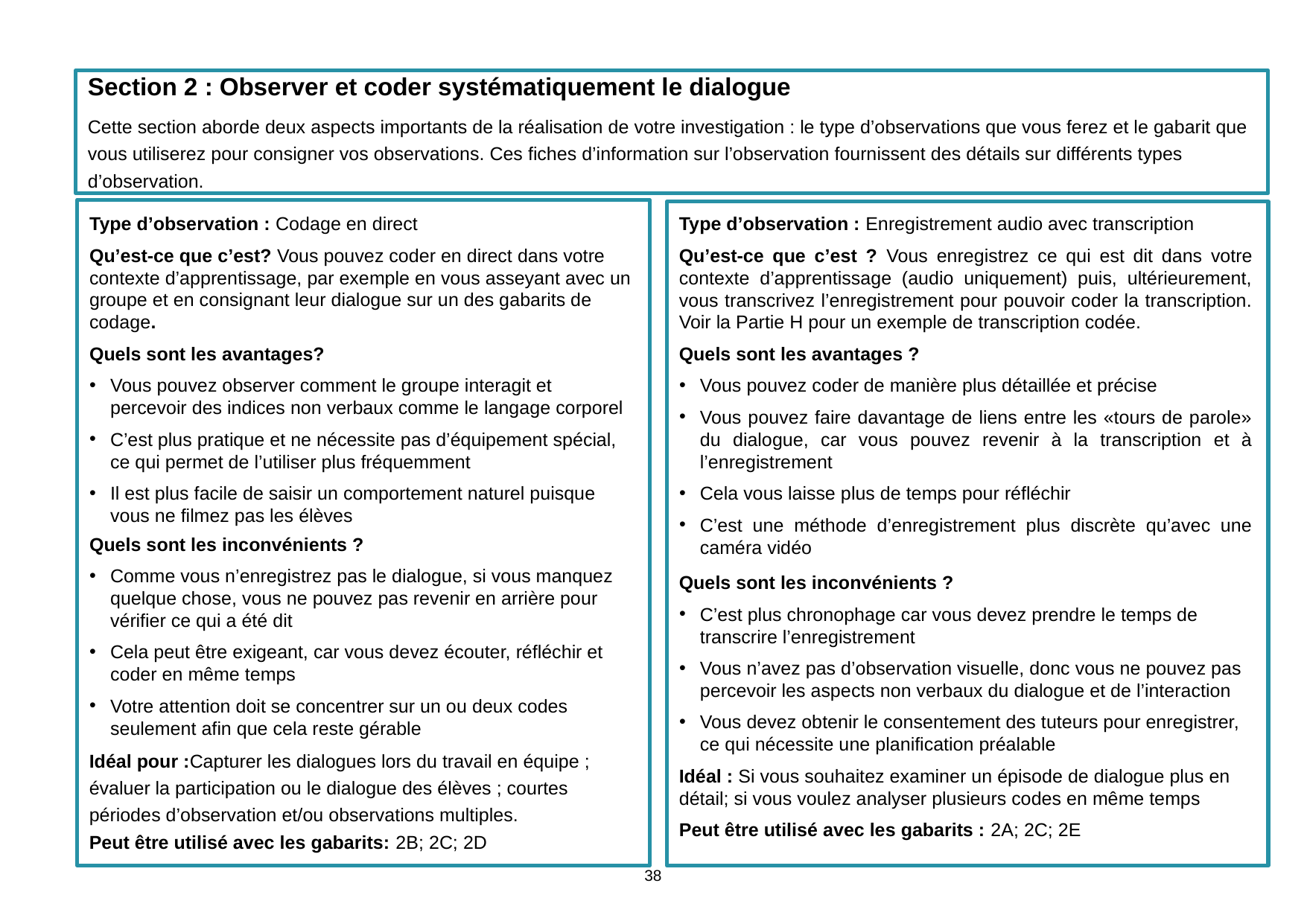

Section 2 : Observer et coder systématiquement le dialogue
Cette section aborde deux aspects importants de la réalisation de votre investigation : le type d’observations que vous ferez et le gabarit que vous utiliserez pour consigner vos observations. Ces fiches d’information sur l’observation fournissent des détails sur différents types d’observation.

Type d’observation : Codage en direct
Qu’est-ce que c’est? Vous pouvez coder en direct dans votre contexte d’apprentissage, par exemple en vous asseyant avec un groupe et en consignant leur dialogue sur un des gabarits de codage.
Quels sont les avantages?
Vous pouvez observer comment le groupe interagit et percevoir des indices non verbaux comme le langage corporel
C’est plus pratique et ne nécessite pas d’équipement spécial, ce qui permet de l’utiliser plus fréquemment
Il est plus facile de saisir un comportement naturel puisque vous ne filmez pas les élèves
Type d’observation : Enregistrement audio avec transcription
Qu’est-ce que c’est ? Vous enregistrez ce qui est dit dans votre contexte d’apprentissage (audio uniquement) puis, ultérieurement, vous transcrivez l’enregistrement pour pouvoir coder la transcription. Voir la Partie H pour un exemple de transcription codée.
Quels sont les avantages ?
Vous pouvez coder de manière plus détaillée et précise
Vous pouvez faire davantage de liens entre les «tours de parole» du dialogue, car vous pouvez revenir à la transcription et à l’enregistrement
Cela vous laisse plus de temps pour réfléchir
C’est une méthode d’enregistrement plus discrète qu’avec une caméra vidéo
Quels sont les inconvénients ?
Comme vous n’enregistrez pas le dialogue, si vous manquez quelque chose, vous ne pouvez pas revenir en arrière pour vérifier ce qui a été dit
Cela peut être exigeant, car vous devez écouter, réfléchir et coder en même temps
Votre attention doit se concentrer sur un ou deux codes seulement afin que cela reste gérable
Quels sont les inconvénients ?
C’est plus chronophage car vous devez prendre le temps de transcrire l’enregistrement
Vous n’avez pas d’observation visuelle, donc vous ne pouvez pas percevoir les aspects non verbaux du dialogue et de l’interaction
Vous devez obtenir le consentement des tuteurs pour enregistrer, ce qui nécessite une planification préalable
Idéal : Si vous souhaitez examiner un épisode de dialogue plus en détail; si vous voulez analyser plusieurs codes en même temps
Peut être utilisé avec les gabarits : 2A; 2C; 2E
Idéal pour :Capturer les dialogues lors du travail en équipe ; évaluer la participation ou le dialogue des élèves ; courtes périodes d’observation et/ou observations multiples.
Peut être utilisé avec les gabarits: 2B; 2C; 2D
38